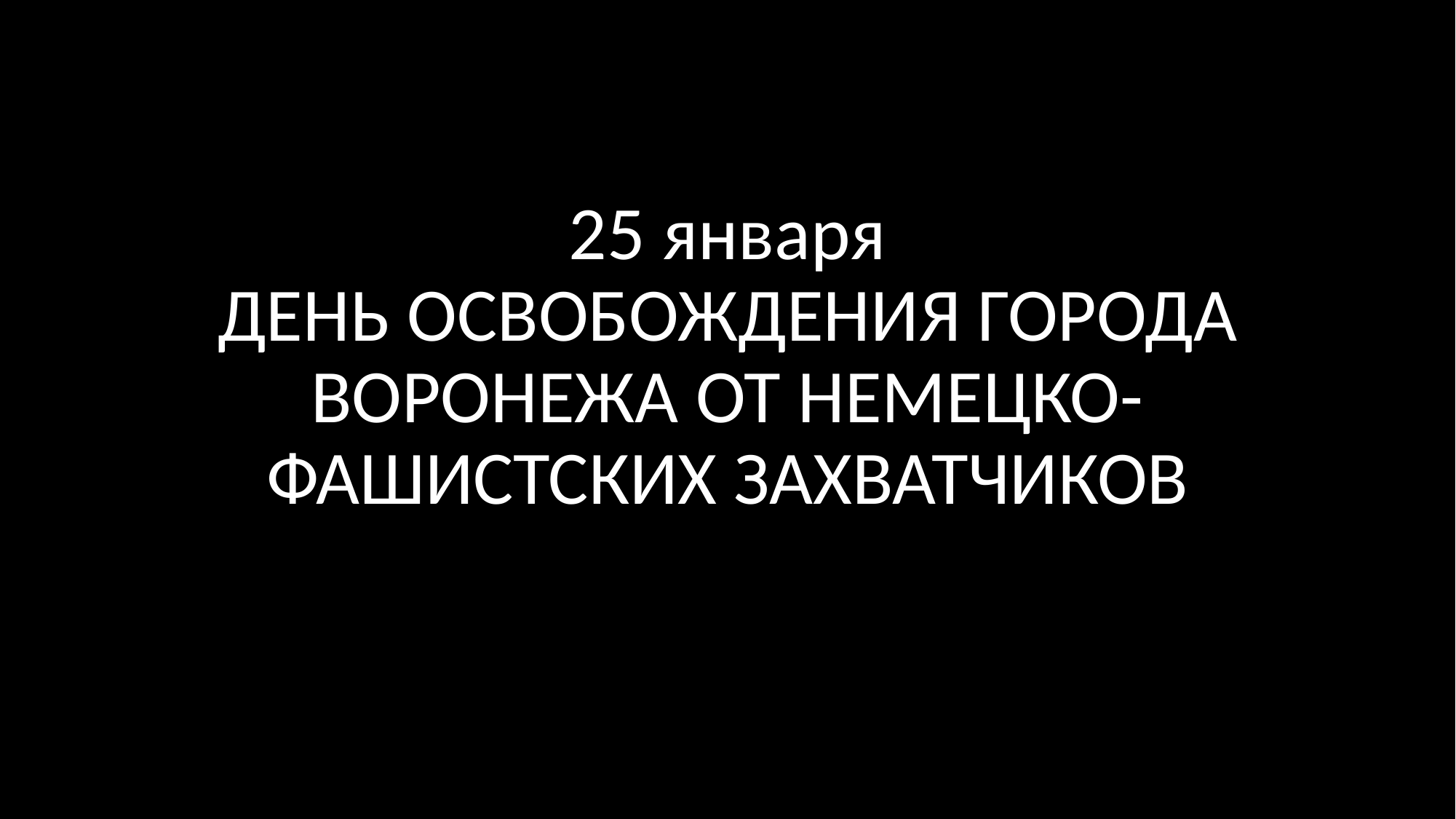

# 25 января ДЕНЬ ОСВОБОЖДЕНИЯ ГОРОДА ВОРОНЕЖА ОТ НЕМЕЦКО-ФАШИСТСКИХ ЗАХВАТЧИКОВ